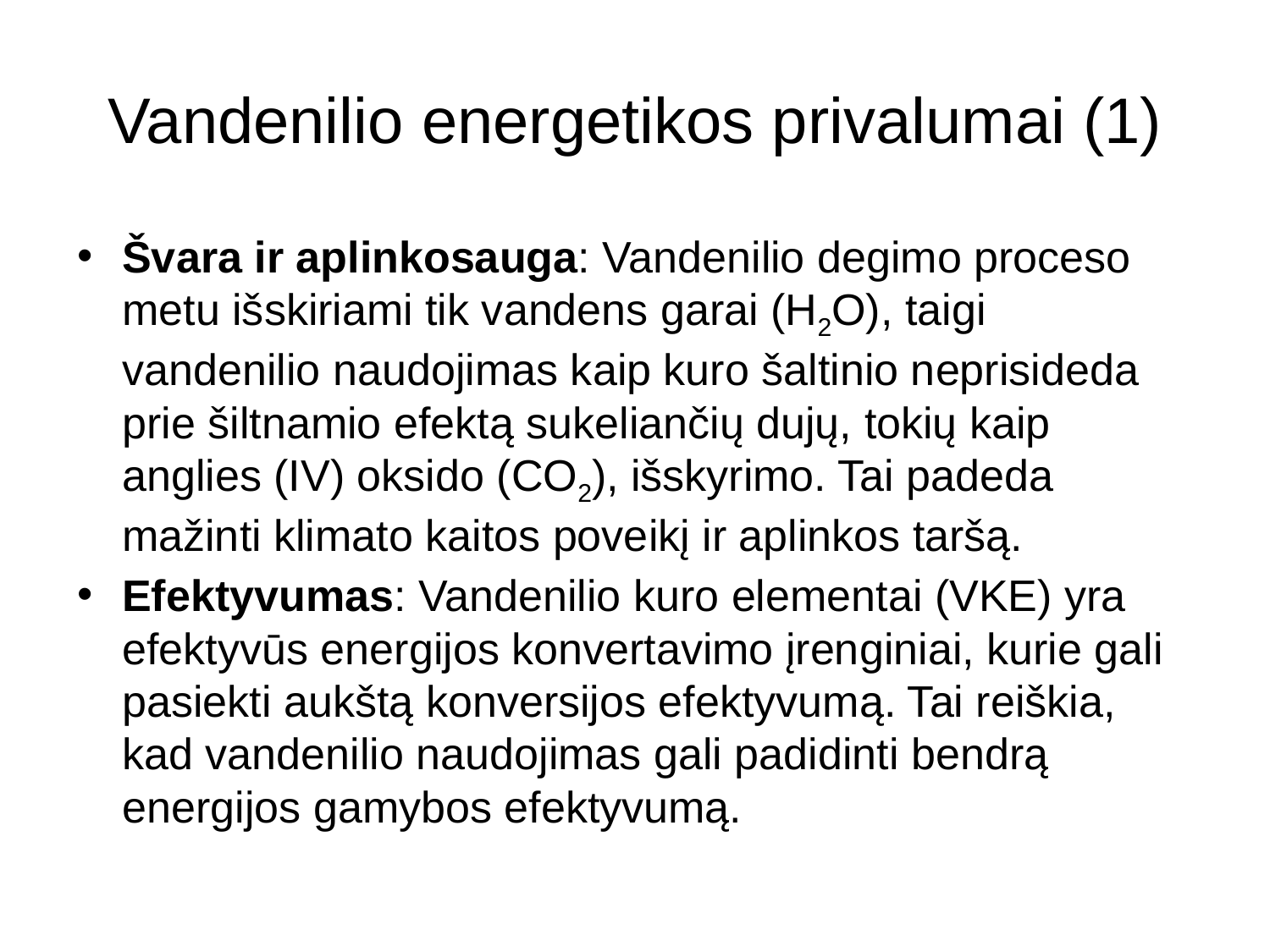

# Vandenilio energetikos privalumai (1)
Švara ir aplinkosauga: Vandenilio degimo proceso metu išskiriami tik vandens garai (H2O), taigi vandenilio naudojimas kaip kuro šaltinio neprisideda prie šiltnamio efektą sukeliančių dujų, tokių kaip anglies (IV) oksido (CO2), išskyrimo. Tai padeda mažinti klimato kaitos poveikį ir aplinkos taršą.
Efektyvumas: Vandenilio kuro elementai (VKE) yra efektyvūs energijos konvertavimo įrenginiai, kurie gali pasiekti aukštą konversijos efektyvumą. Tai reiškia, kad vandenilio naudojimas gali padidinti bendrą energijos gamybos efektyvumą.